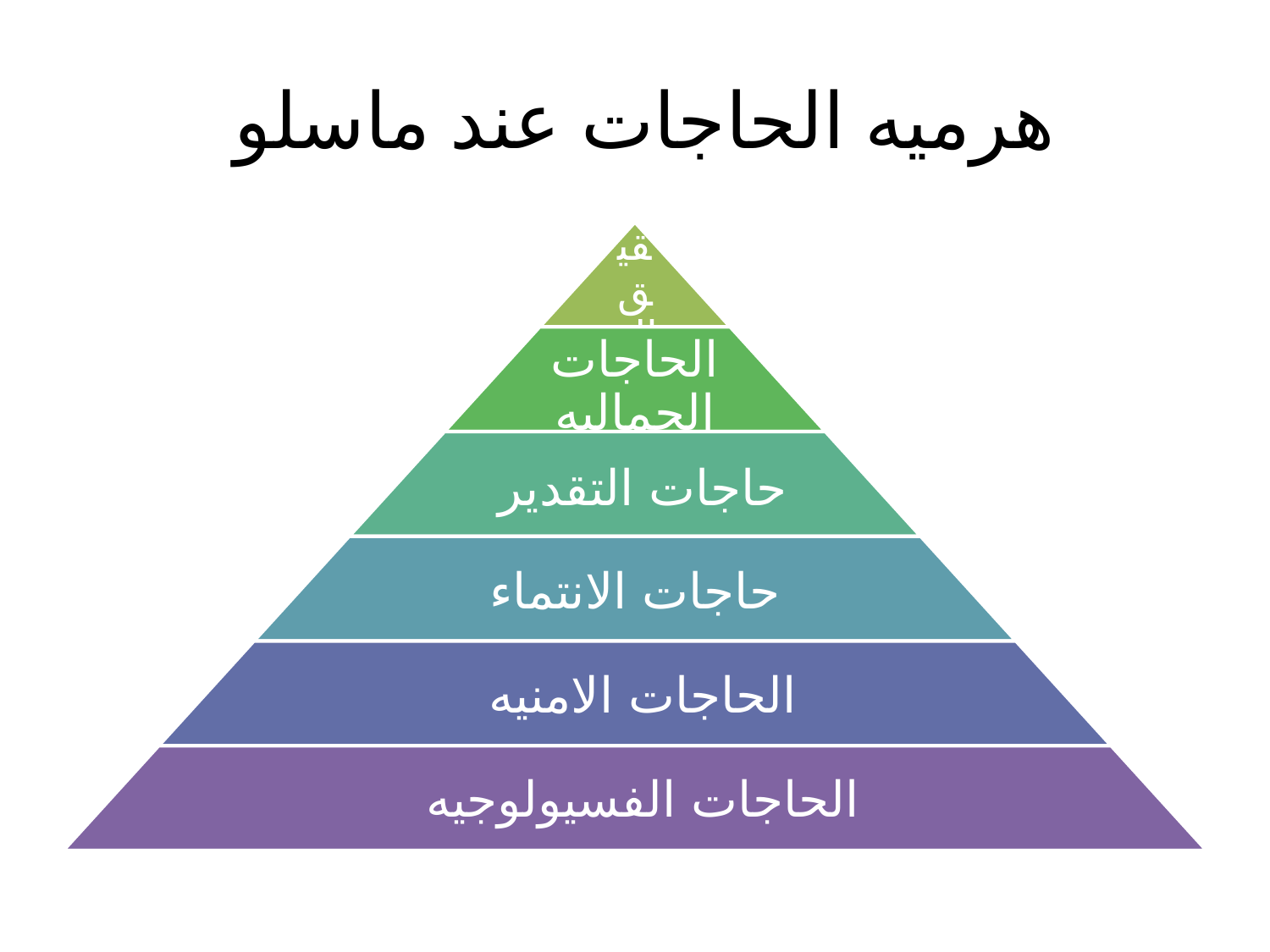

# هرميه الحاجات عند ماسلو
تحقيق الذات
الحاجات الجماليه
حاجات التقدير
حاجات الانتماء
الحاجات الامنيه
الحاجات الفسيولوجيه